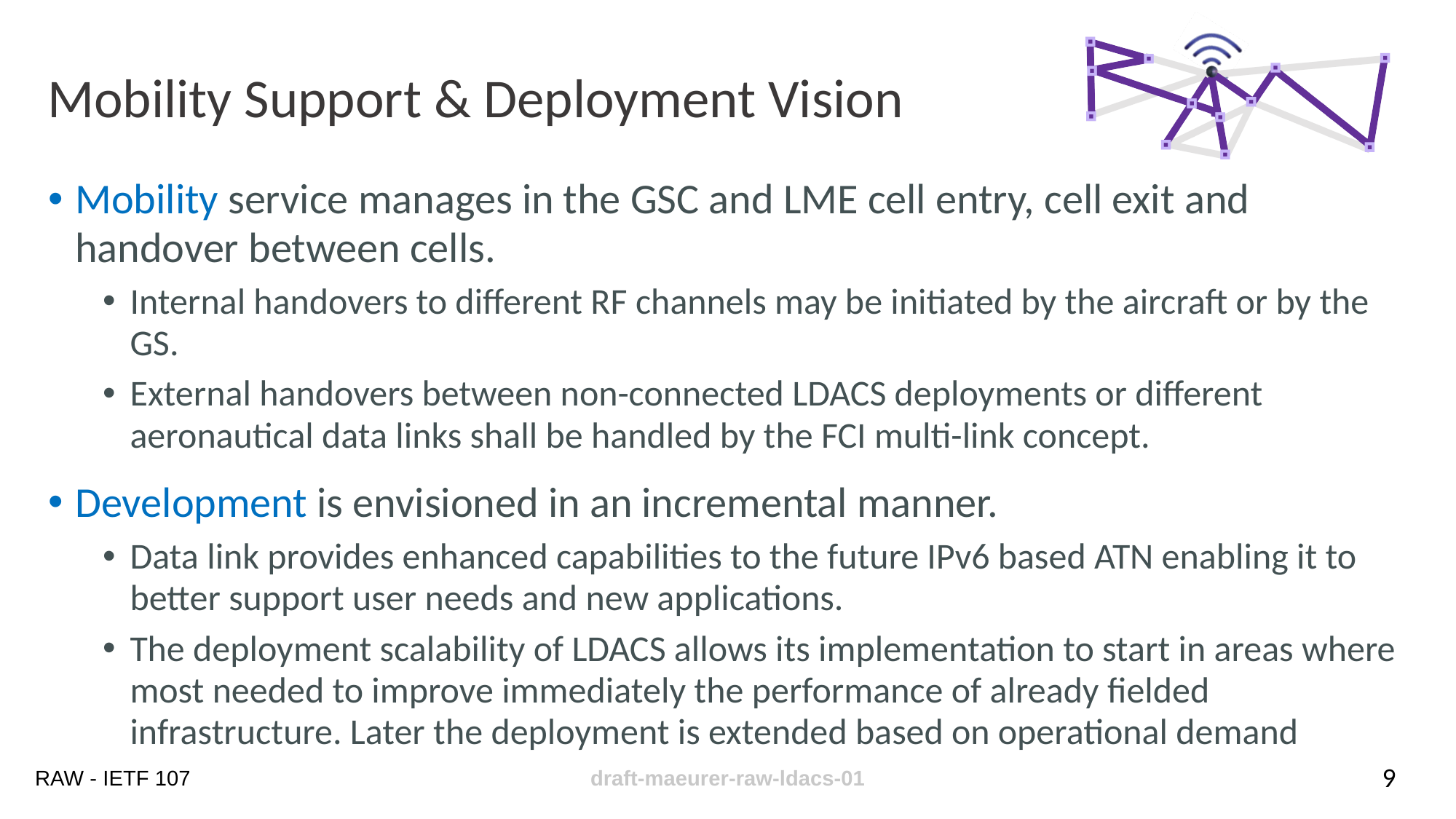

# Mobility Support & Deployment Vision
Mobility service manages in the GSC and LME cell entry, cell exit and handover between cells.
Internal handovers to different RF channels may be initiated by the aircraft or by the GS.
External handovers between non-connected LDACS deployments or different aeronautical data links shall be handled by the FCI multi-link concept.
Development is envisioned in an incremental manner.
Data link provides enhanced capabilities to the future IPv6 based ATN enabling it to better support user needs and new applications.
The deployment scalability of LDACS allows its implementation to start in areas where most needed to improve immediately the performance of already fielded infrastructure. Later the deployment is extended based on operational demand

9
draft-maeurer-raw-ldacs-01